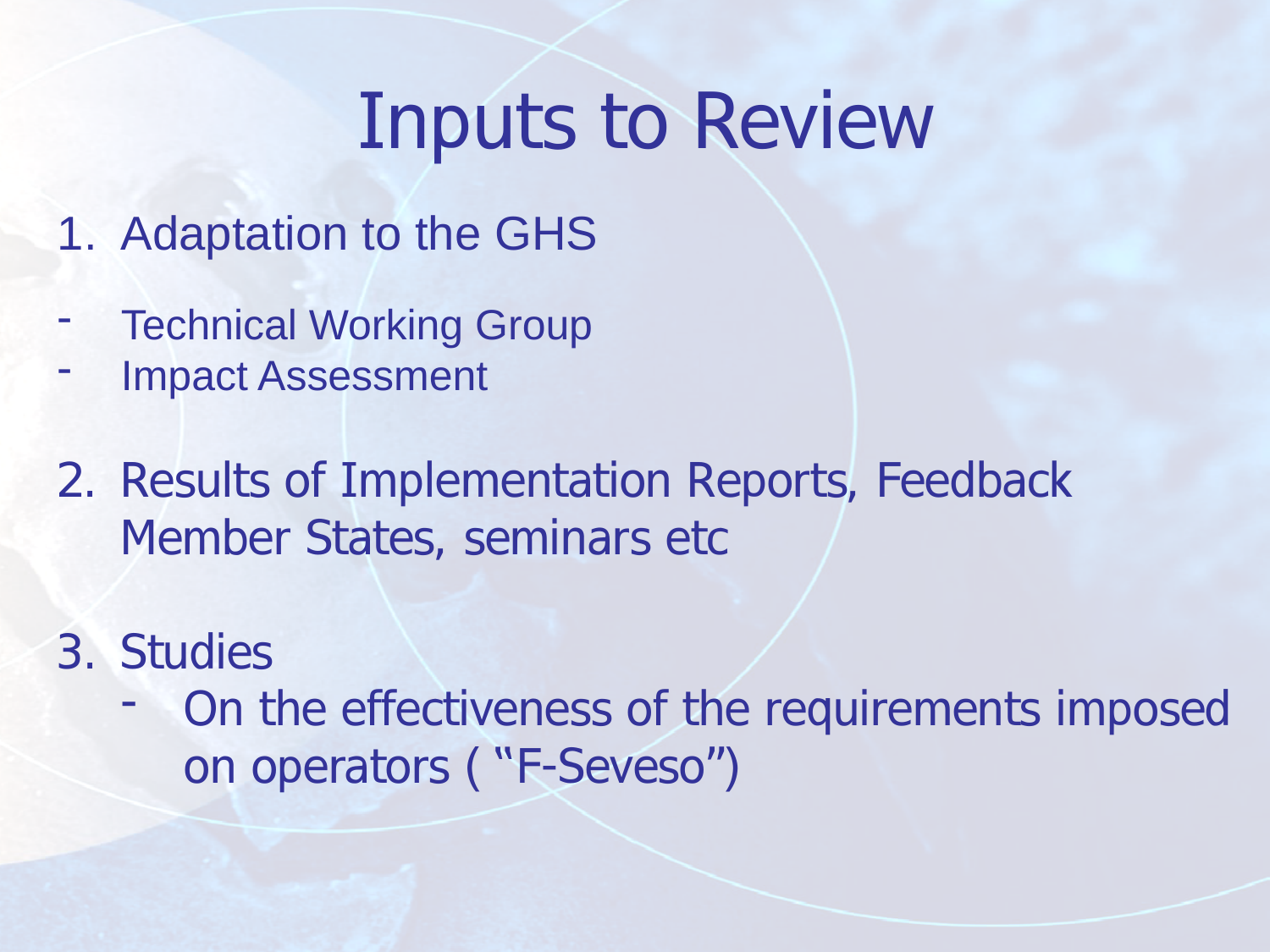

# Inputs to Review
Adaptation to the GHS

Technical Working Group
Impact Assessment

Results of Implementation Reports, Feedback Member States, seminars etc

Studies
On the effectiveness of the requirements imposed on operators ( “F-Seveso”)